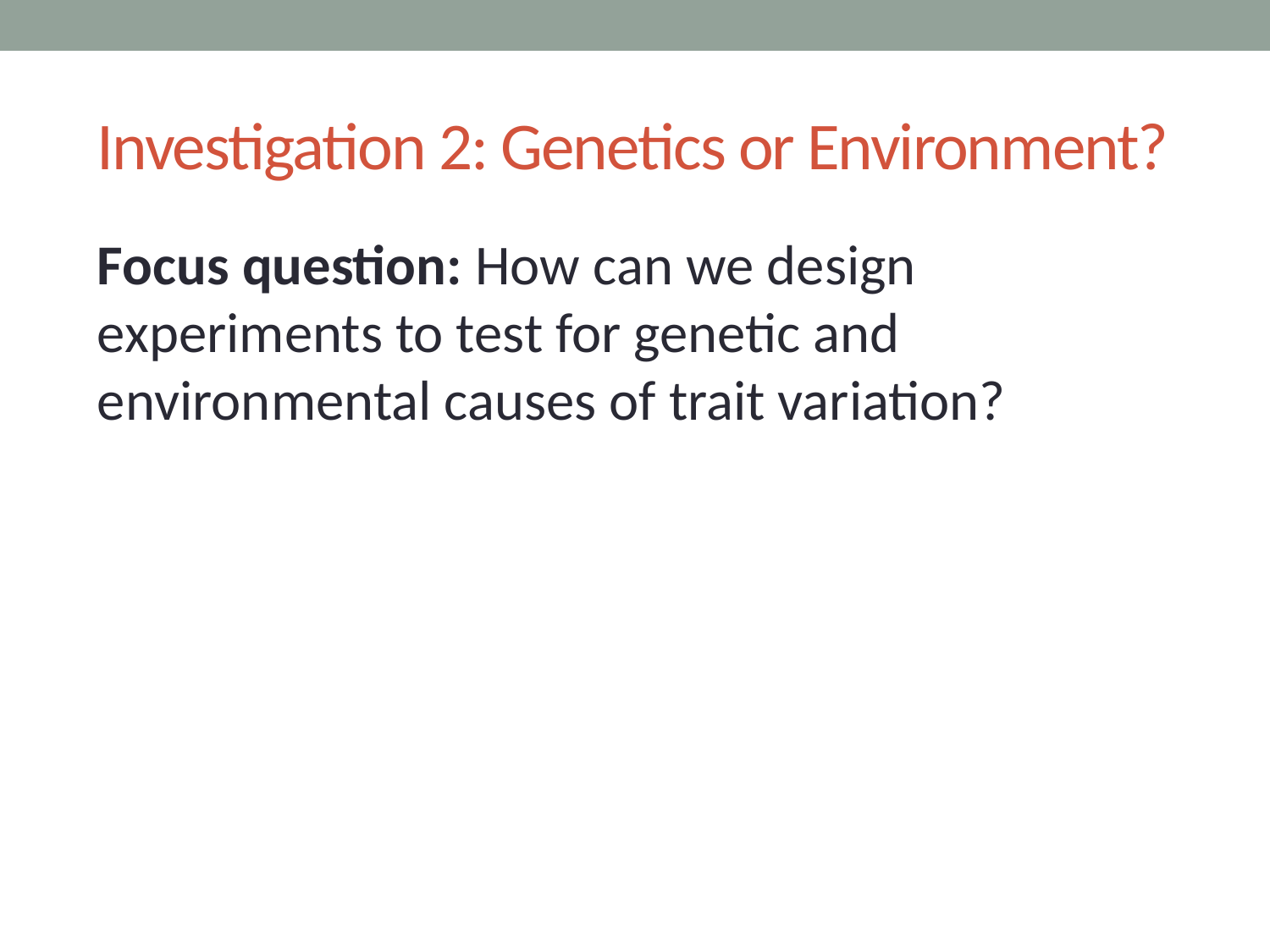

# Investigation 2: Genetics or Environment?
Focus question: How can we design experiments to test for genetic and environmental causes of trait variation?